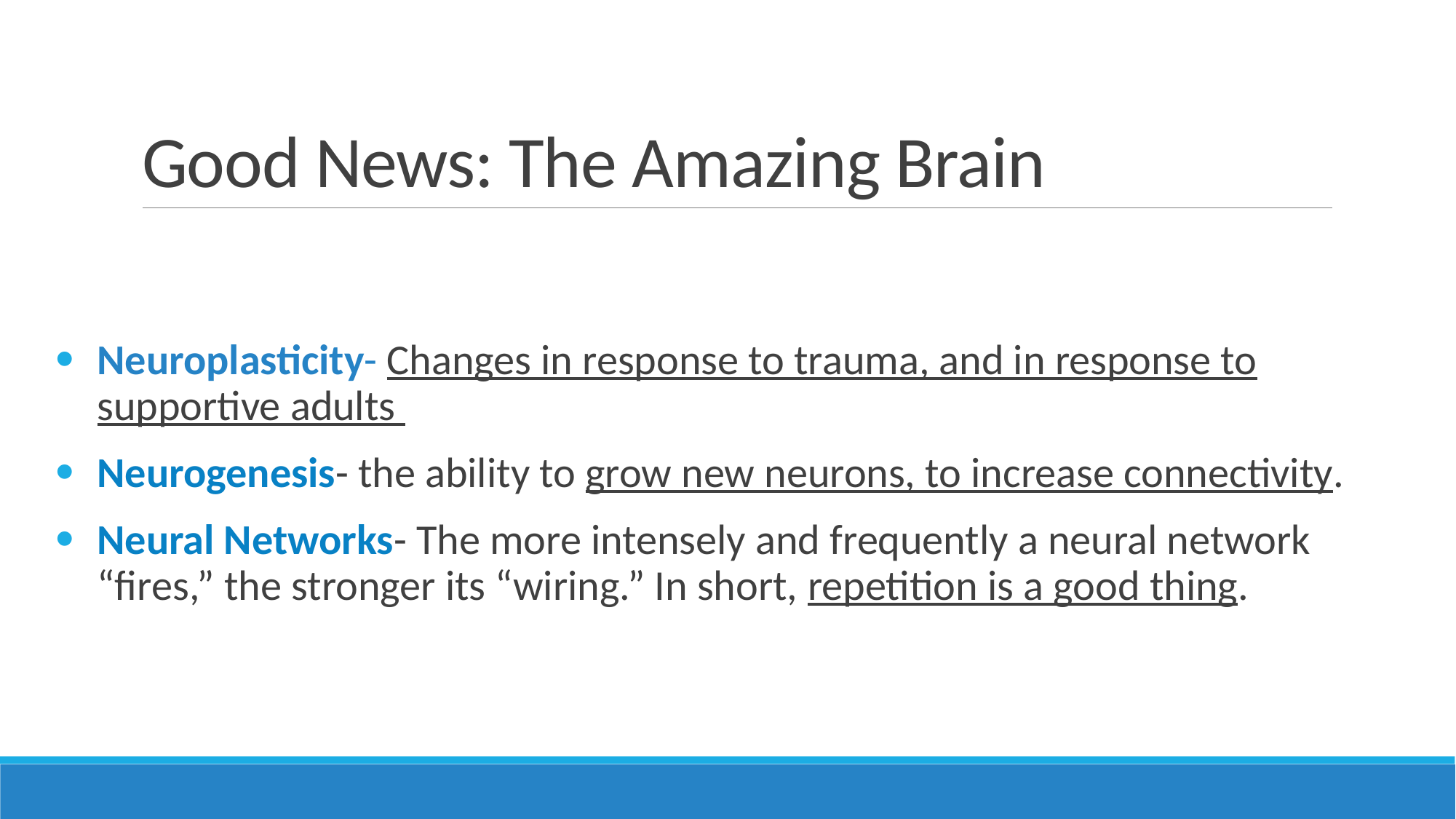

# Good News: The Amazing Brain
Neuroplasticity- Changes in response to trauma, and in response to supportive adults
Neurogenesis- the ability to grow new neurons, to increase connectivity.
Neural Networks- The more intensely and frequently a neural network “fires,” the stronger its “wiring.” In short, repetition is a good thing.